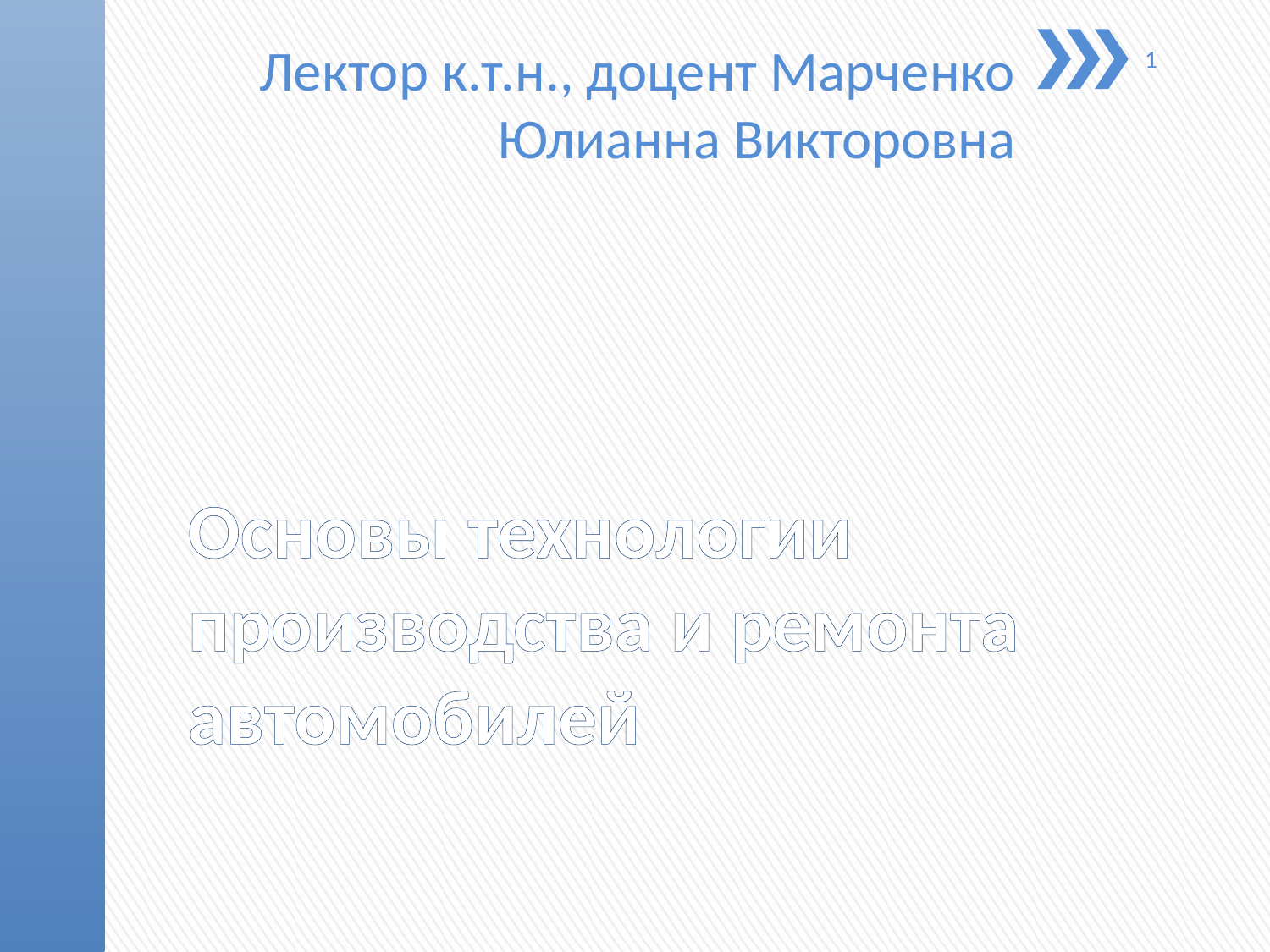

Лектор к.т.н., доцент Марченко Юлианна Викторовна
1
# Основы технологии производства и ремонта автомобилей